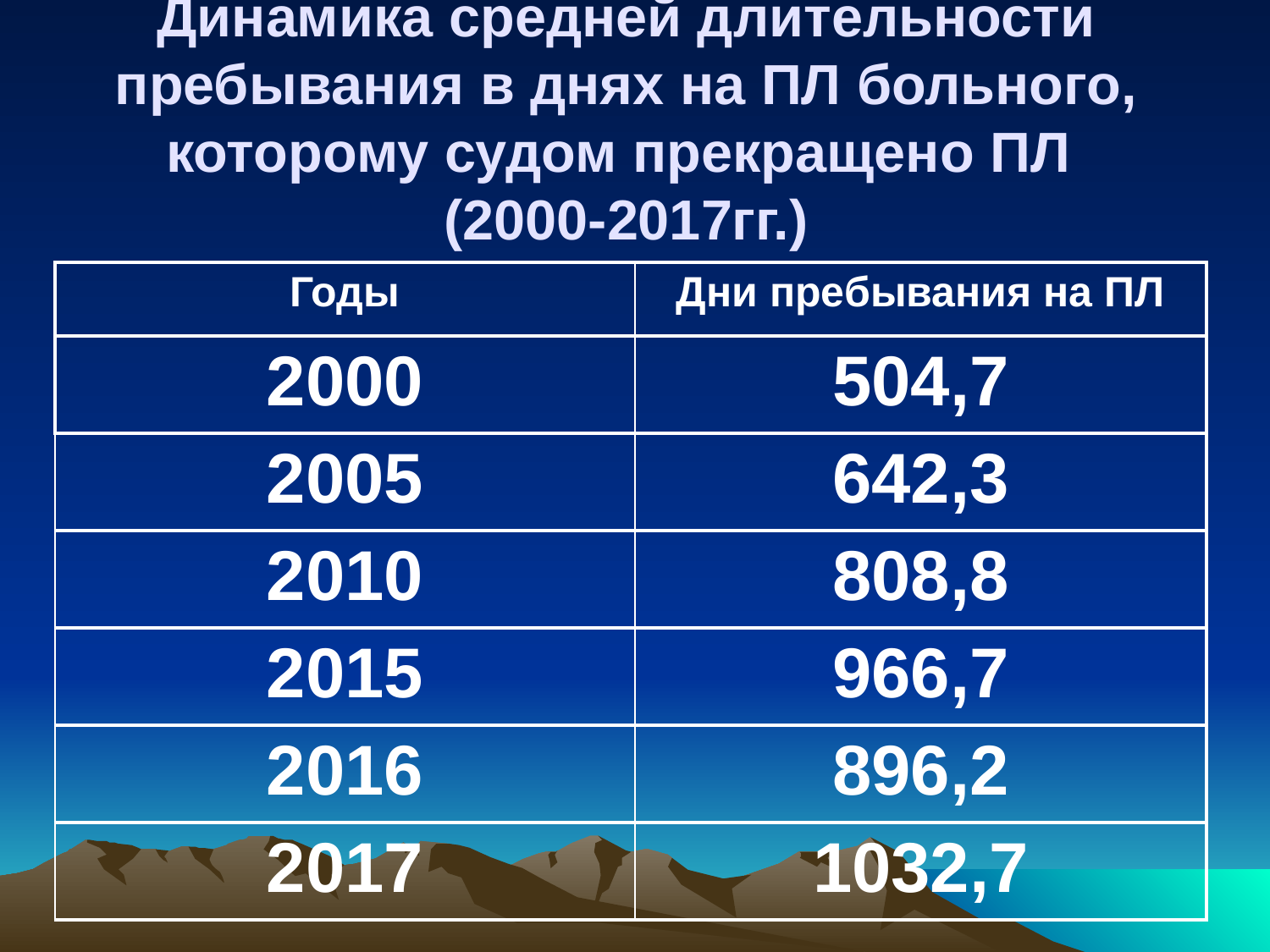

# Динамика средней длительности пребывания в днях на ПЛ больного, которому судом прекращено ПЛ (2000-2017гг.)
| Годы | Дни пребывания на ПЛ |
| --- | --- |
| 2000 | 504,7 |
| 2005 | 642,3 |
| 2010 | 808,8 |
| 2015 | 966,7 |
| 2016 | 896,2 |
| 2017 | 1032,7 |